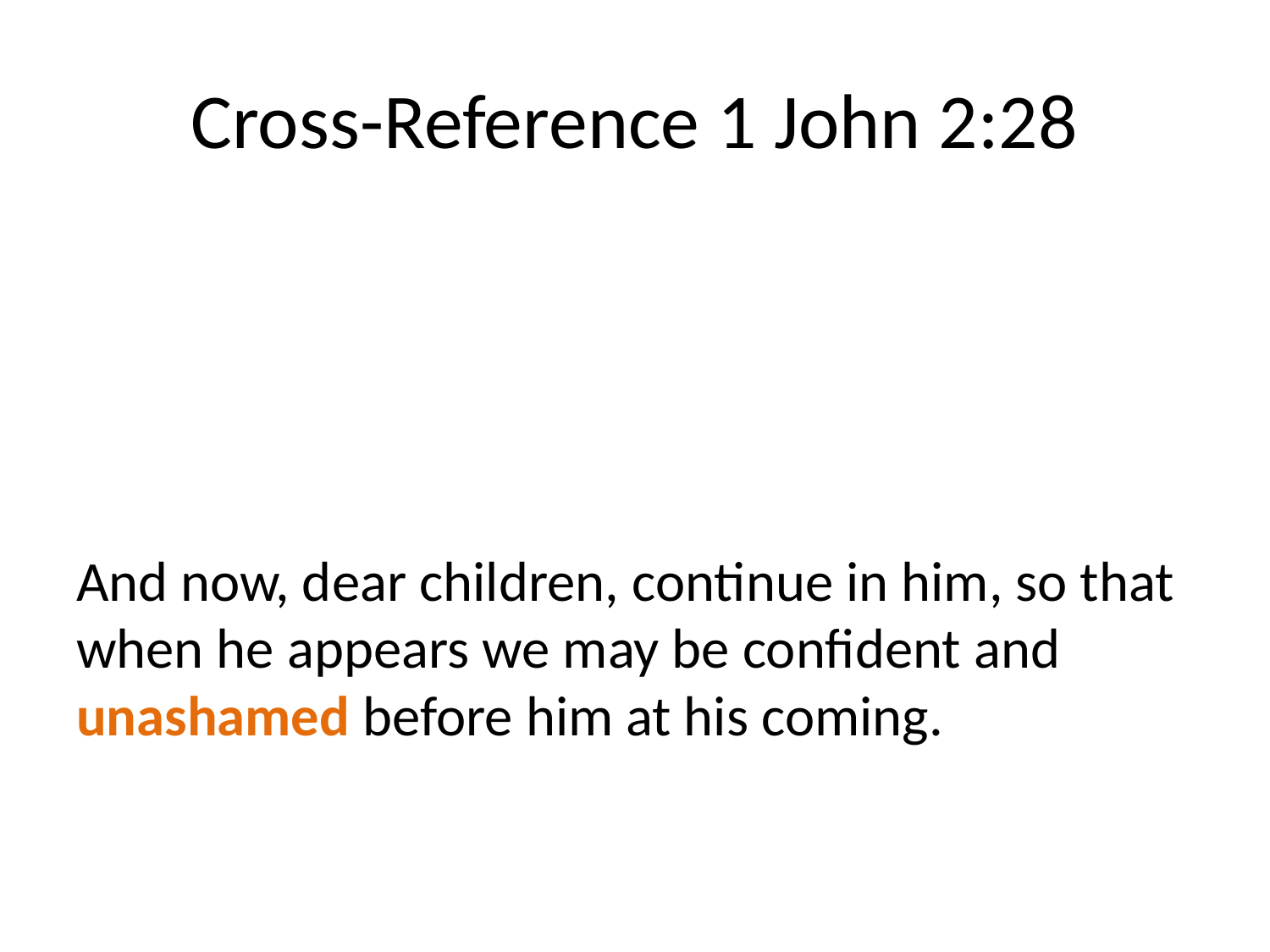

# Cross-Reference 1 John 2:28

And now, dear children, continue in him, so that when he appears we may be confident and unashamed before him at his coming.